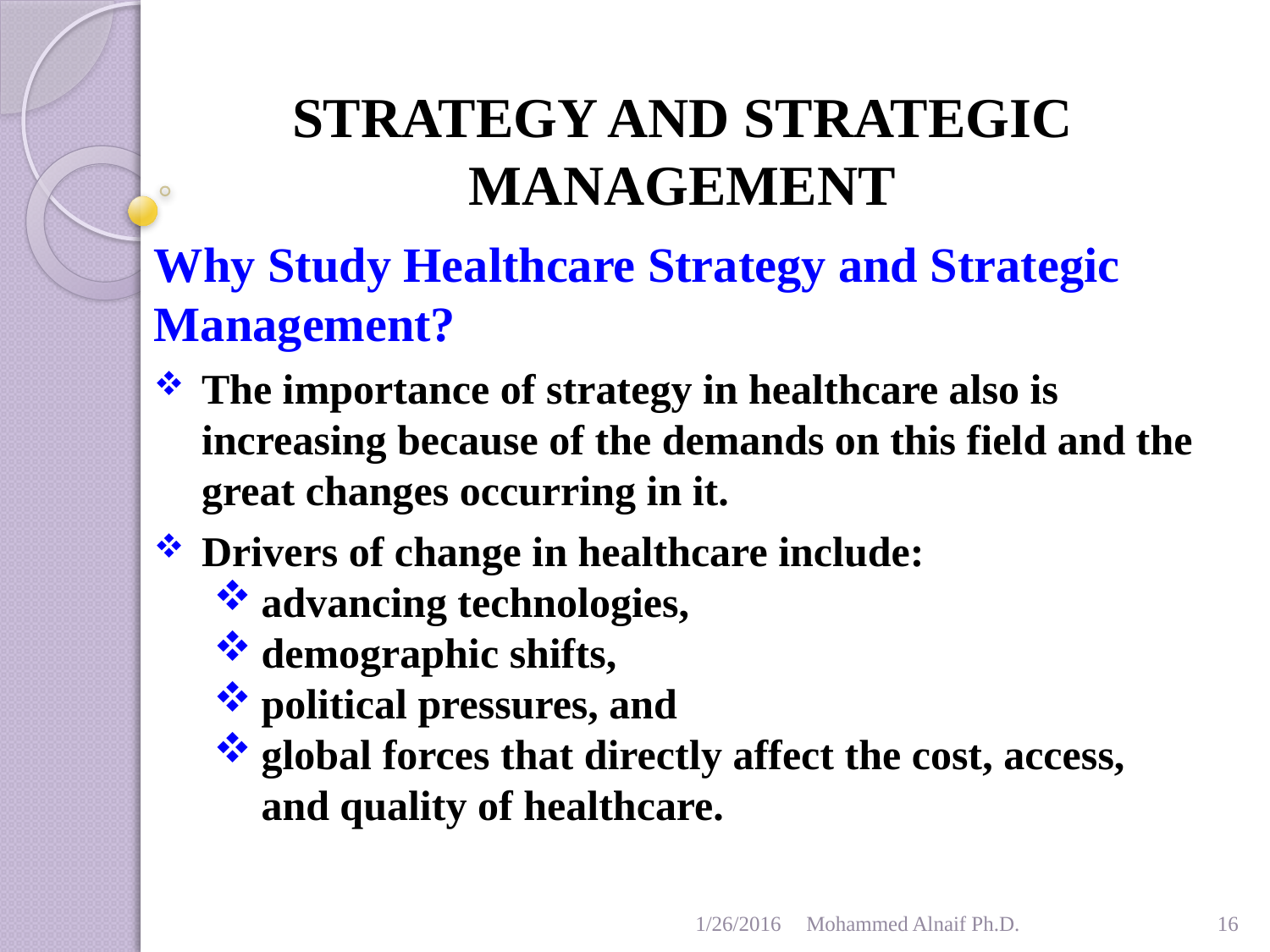

# STRATEGY AND STRATEGIC MANAGEMENT
Why Study Healthcare Strategy and Strategic Management?
The importance of strategy in healthcare also is increasing because of the demands on this field and the great changes occurring in it.
Drivers of change in healthcare include:
advancing technologies,
demographic shifts,
political pressures, and
global forces that directly affect the cost, access, and quality of healthcare.
1/26/2016
Mohammed Alnaif Ph.D.
16